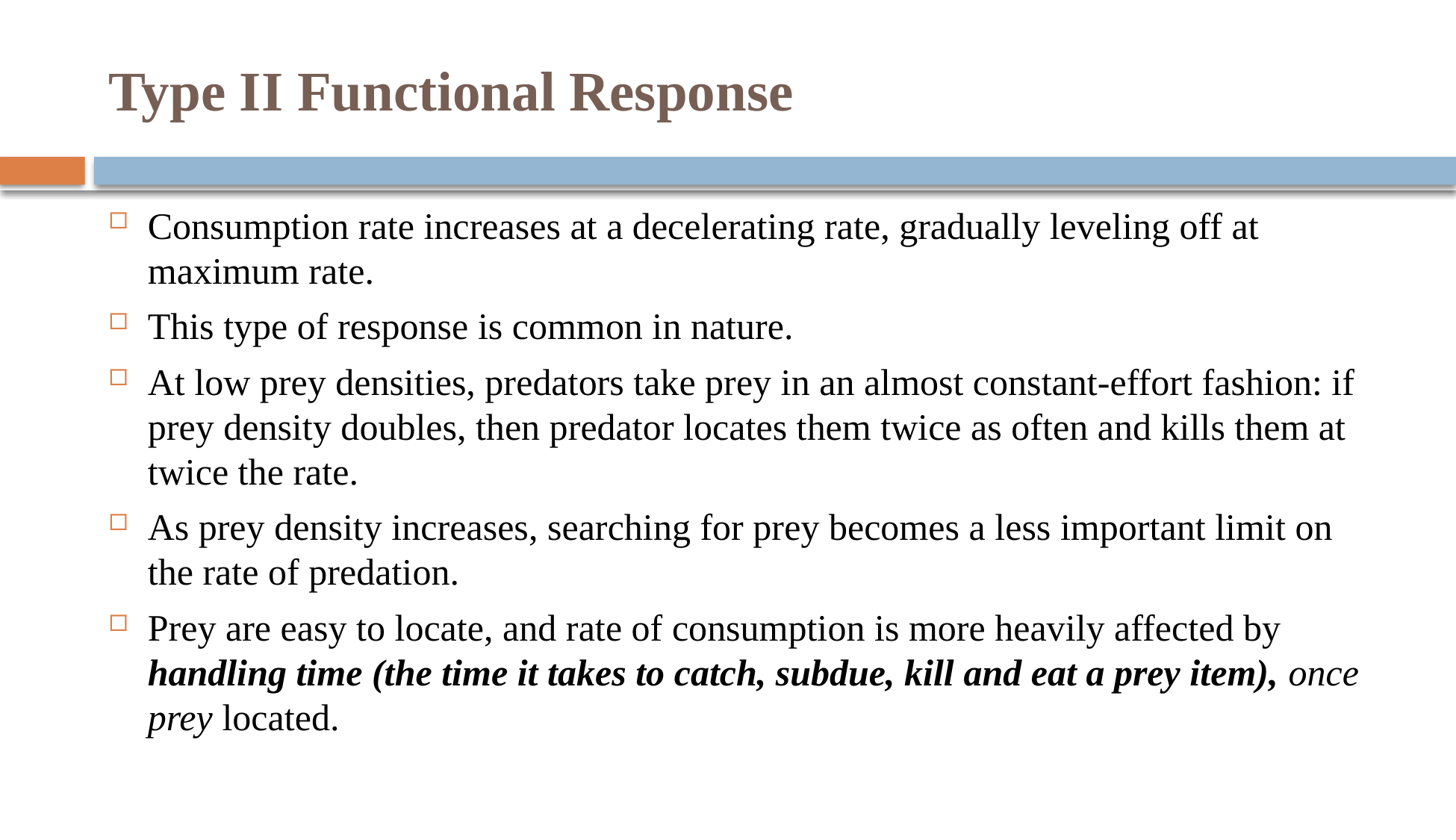

# Type II Functional Response
Consumption rate increases at a decelerating rate, gradually leveling off at maximum rate.
This type of response is common in nature.
At low prey densities, predators take prey in an almost constant-effort fashion: if prey density doubles, then predator locates them twice as often and kills them at twice the rate.
As prey density increases, searching for prey becomes a less important limit on the rate of predation.
Prey are easy to locate, and rate of consumption is more heavily affected by handling time (the time it takes to catch, subdue, kill and eat a prey item), once prey located.